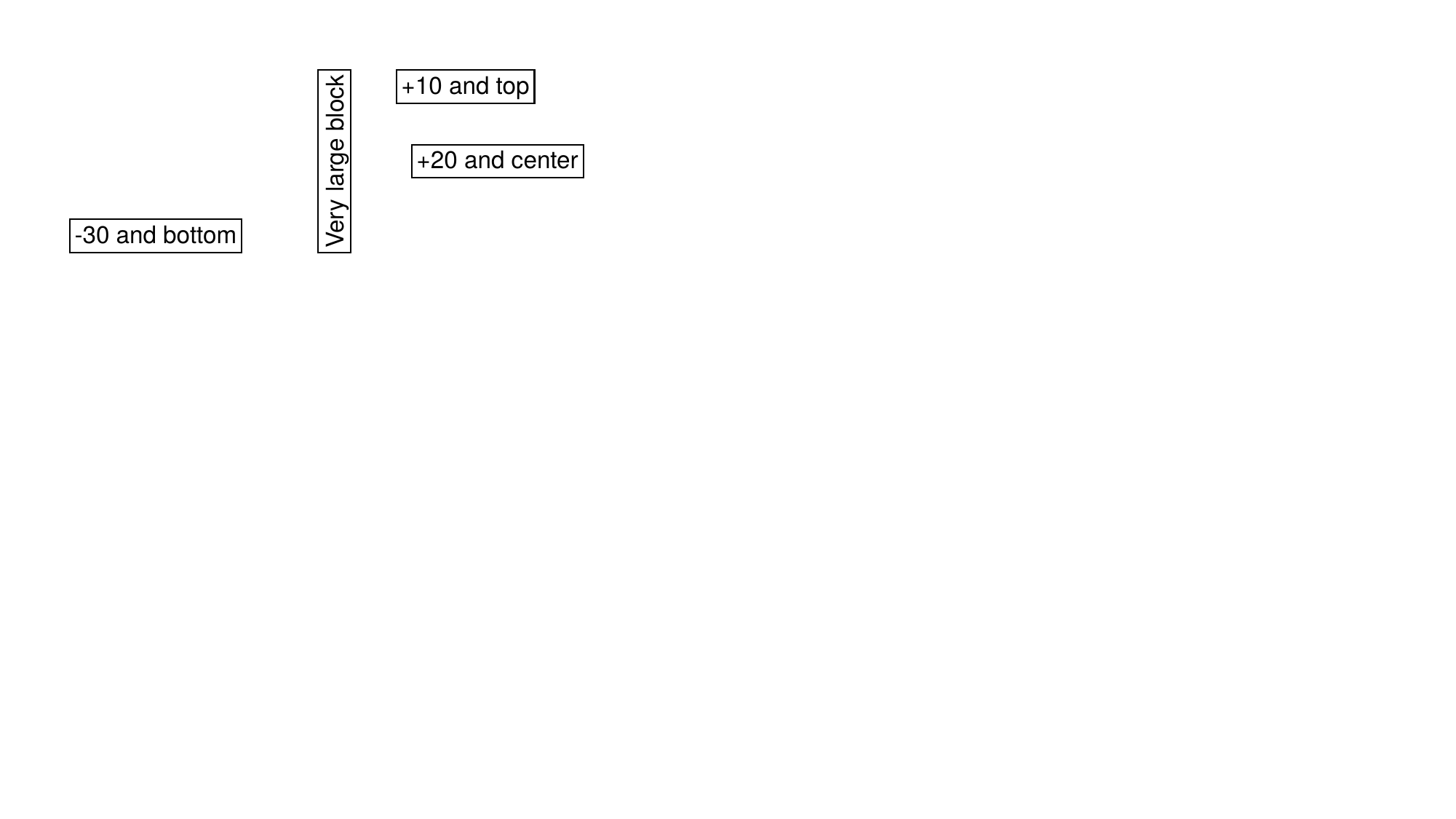

+10 and top
+20 and center
Very large block
-30 and bottom